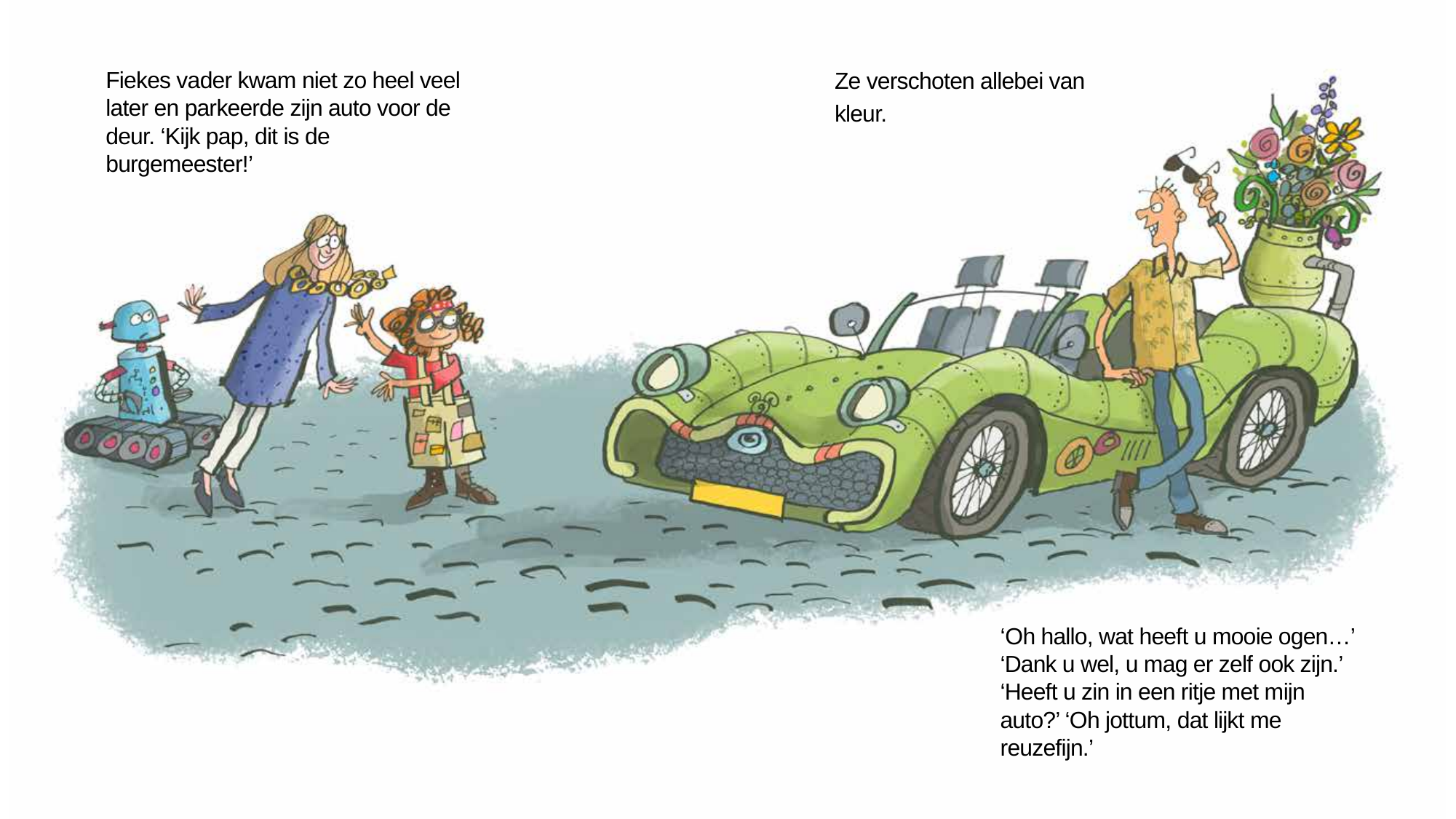

Ze verschoten allebei van kleur.
Fiekes vader kwam niet zo heel veel later en parkeerde zijn auto voor de deur. ‘Kijk pap, dit is de burgemeester!’
‘Oh hallo, wat heeft u mooie ogen…’ ‘Dank u wel, u mag er zelf ook zijn.’ ‘Heeft u zin in een ritje met mijn auto?’ ‘Oh jottum, dat lijkt me reuzefijn.’